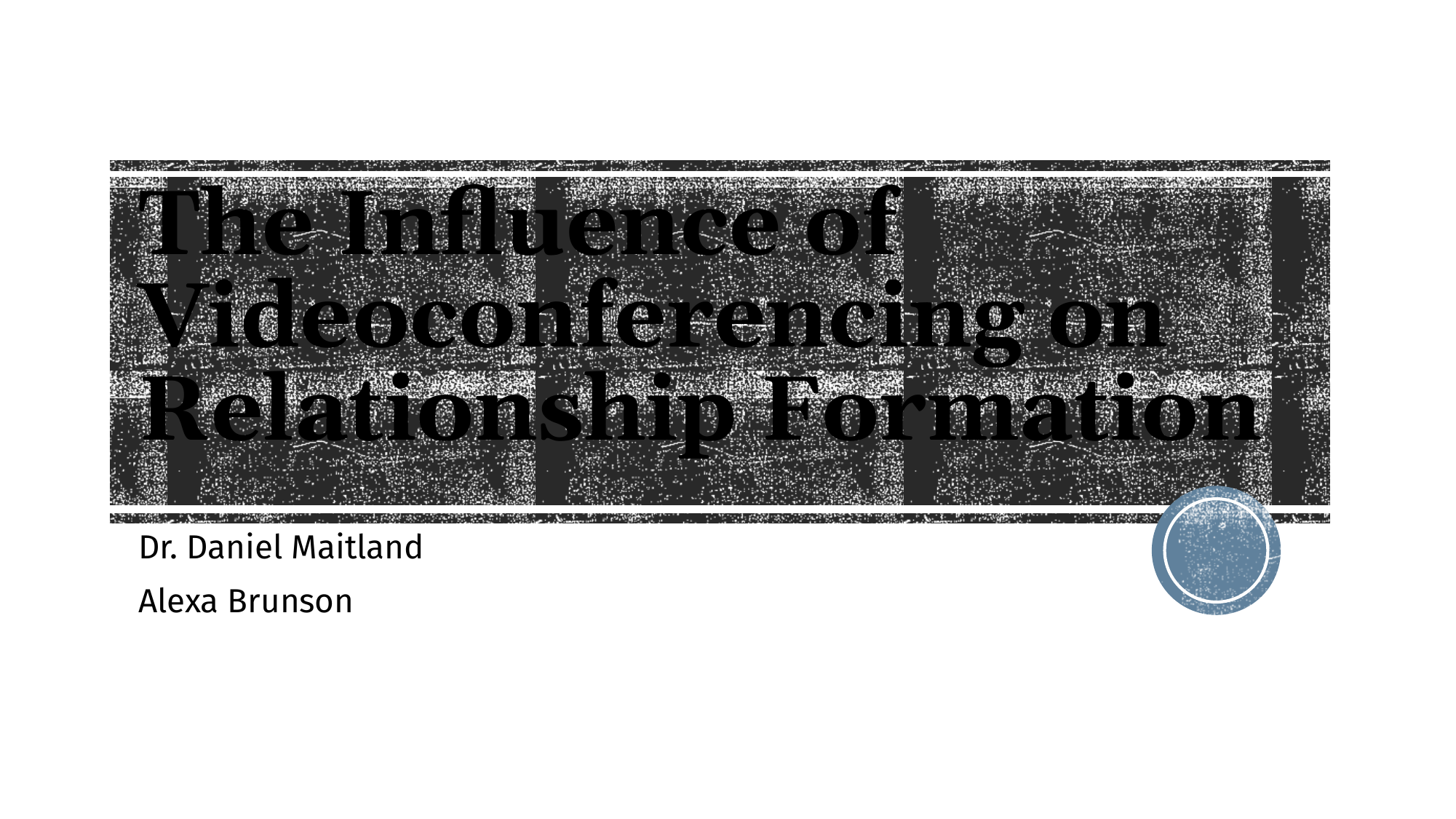

# The Influence of Videoconferencing on Relationship Formation
Dr. Daniel Maitland
Alexa Brunson